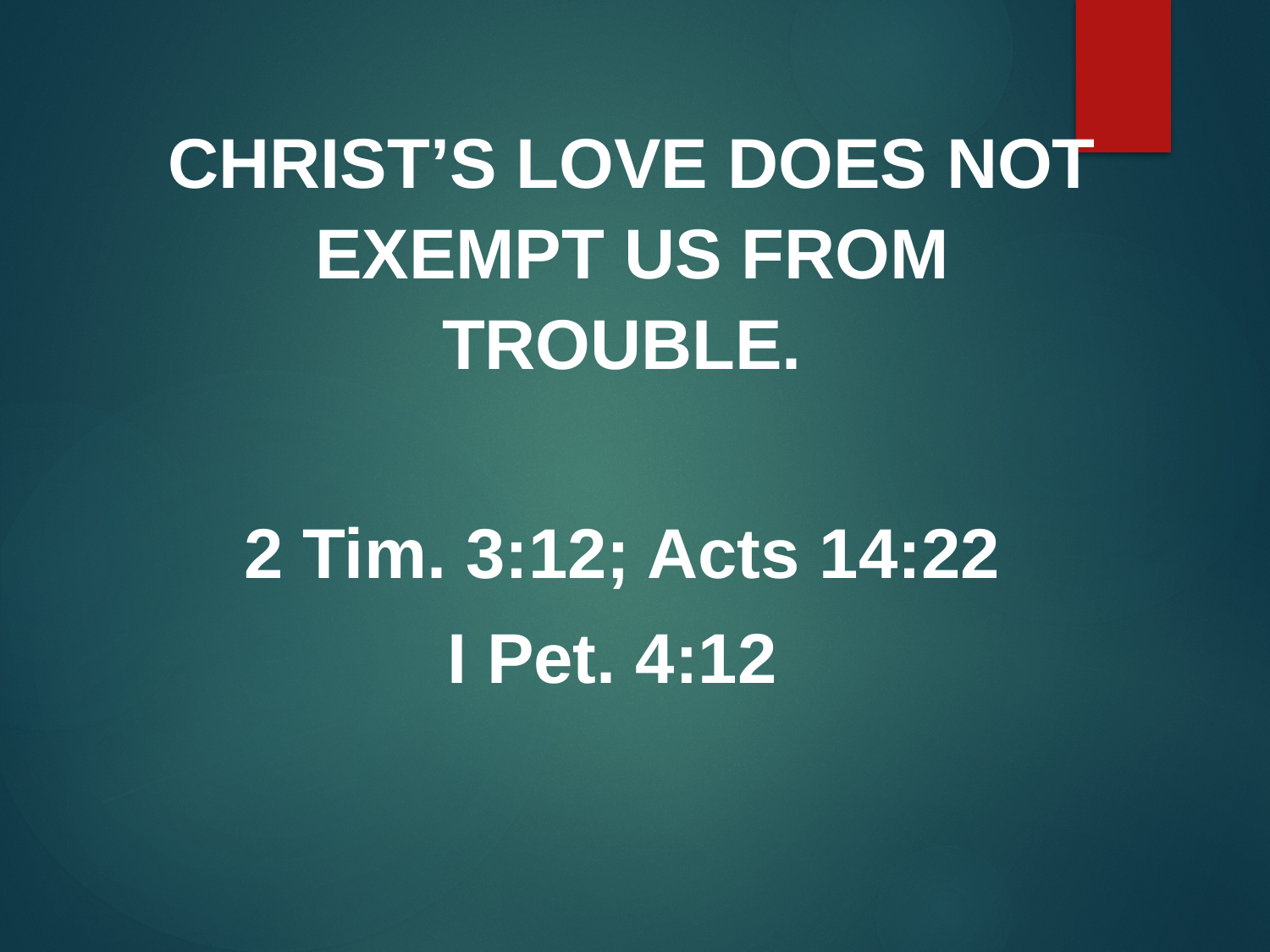

CHRIST’S LOVE DOES NOT EXEMPT US FROM TROUBLE.

2 Tim. 3:12; Acts 14:22
I Pet. 4:12